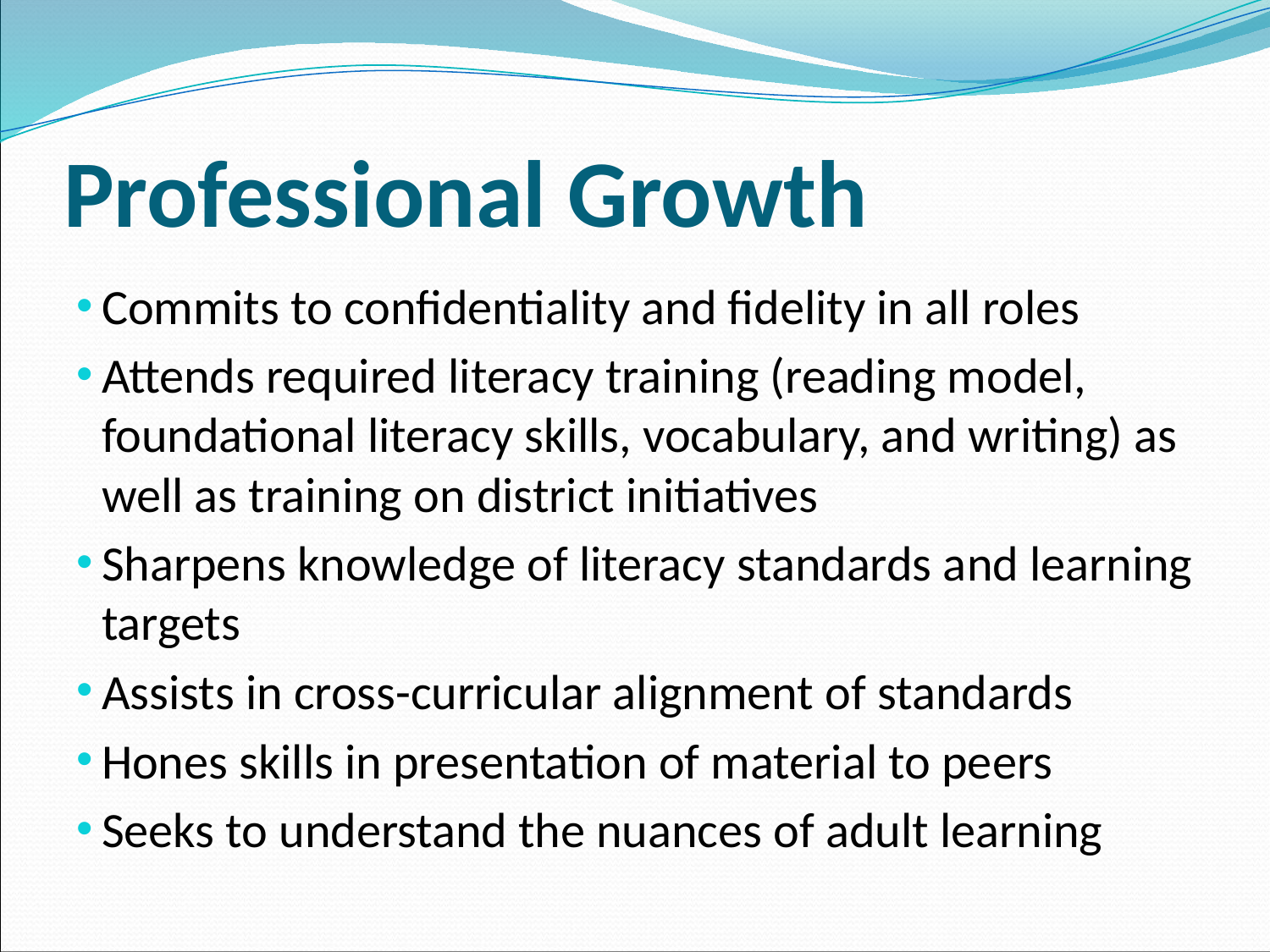

# Professional Growth
Commits to confidentiality and fidelity in all roles
Attends required literacy training (reading model, foundational literacy skills, vocabulary, and writing) as well as training on district initiatives
Sharpens knowledge of literacy standards and learning targets
Assists in cross-curricular alignment of standards
Hones skills in presentation of material to peers
Seeks to understand the nuances of adult learning